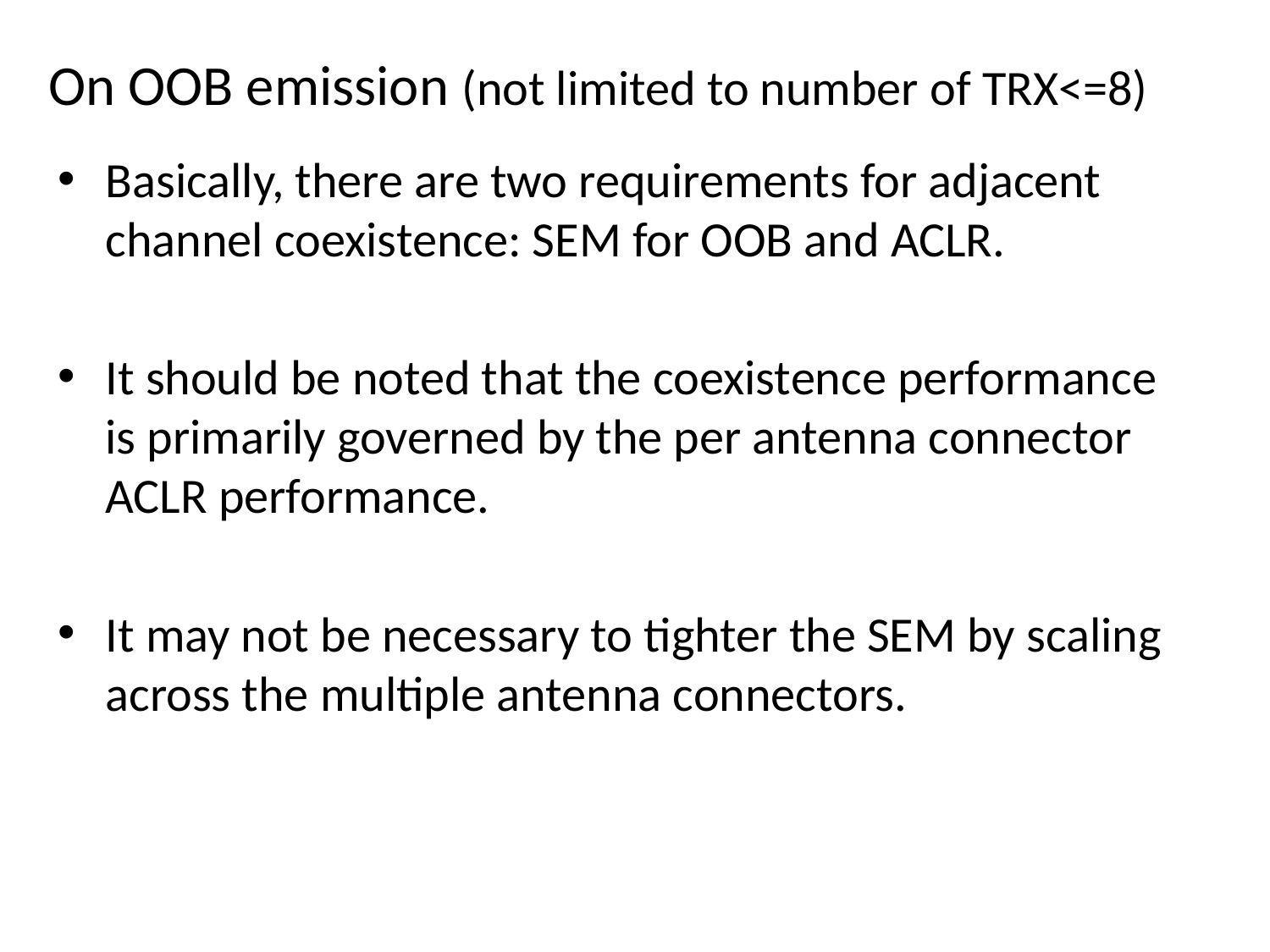

# On OOB emission (not limited to number of TRX<=8)
Basically, there are two requirements for adjacent channel coexistence: SEM for OOB and ACLR.

It should be noted that the coexistence performance is primarily governed by the per antenna connector ACLR performance.

It may not be necessary to tighter the SEM by scaling across the multiple antenna connectors.